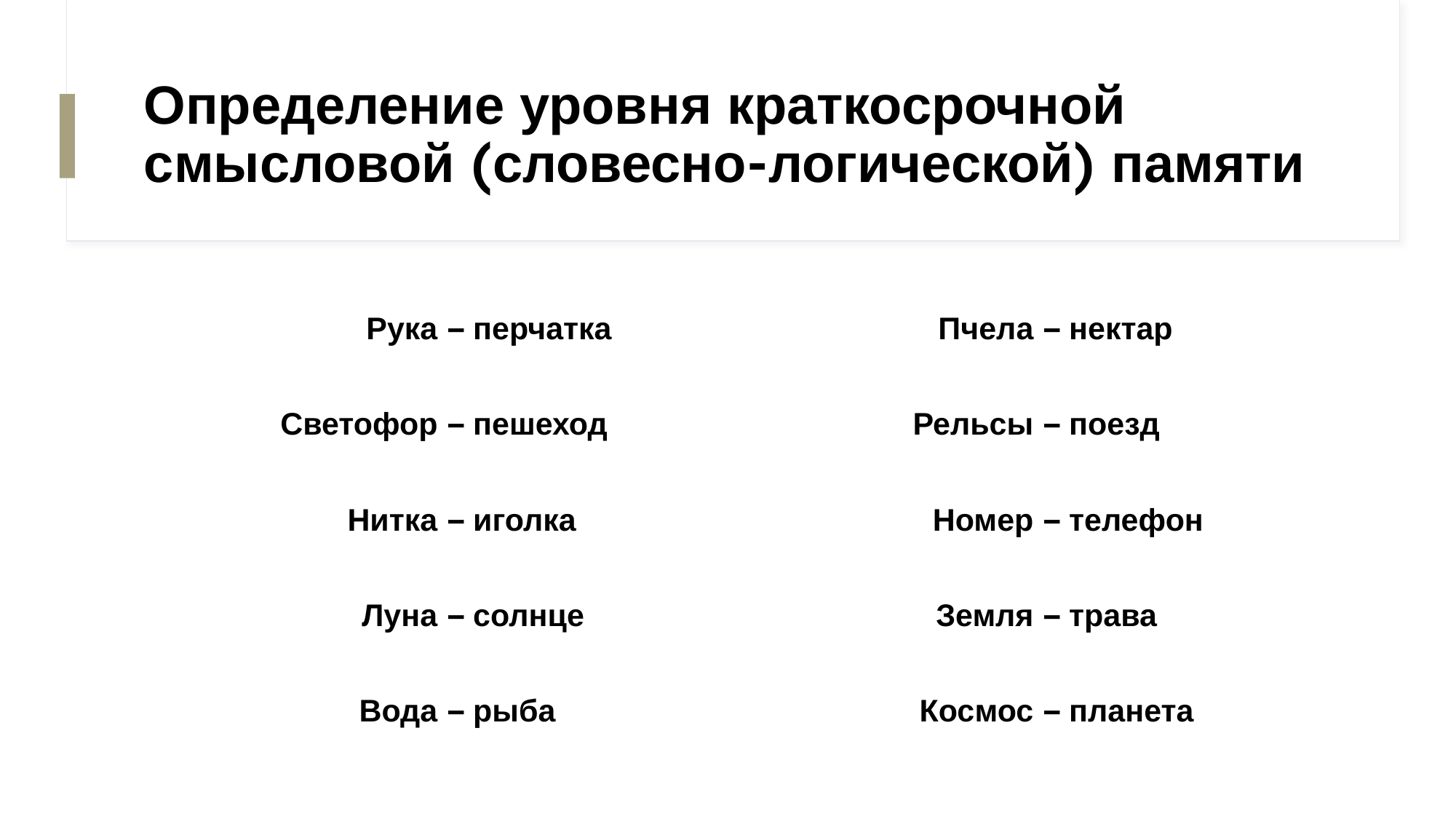

# Определение уровня краткосрочной смысловой (словесно-логической) памяти
Рука
Светофор
Нитка
Луна
Вода

Пчела
Рельсы
Номер
Земля
Космос

– перчатка
– пешеход
– иголка
– солнце
– рыба

– нектар
– поезд
– телефон
– трава
– планета